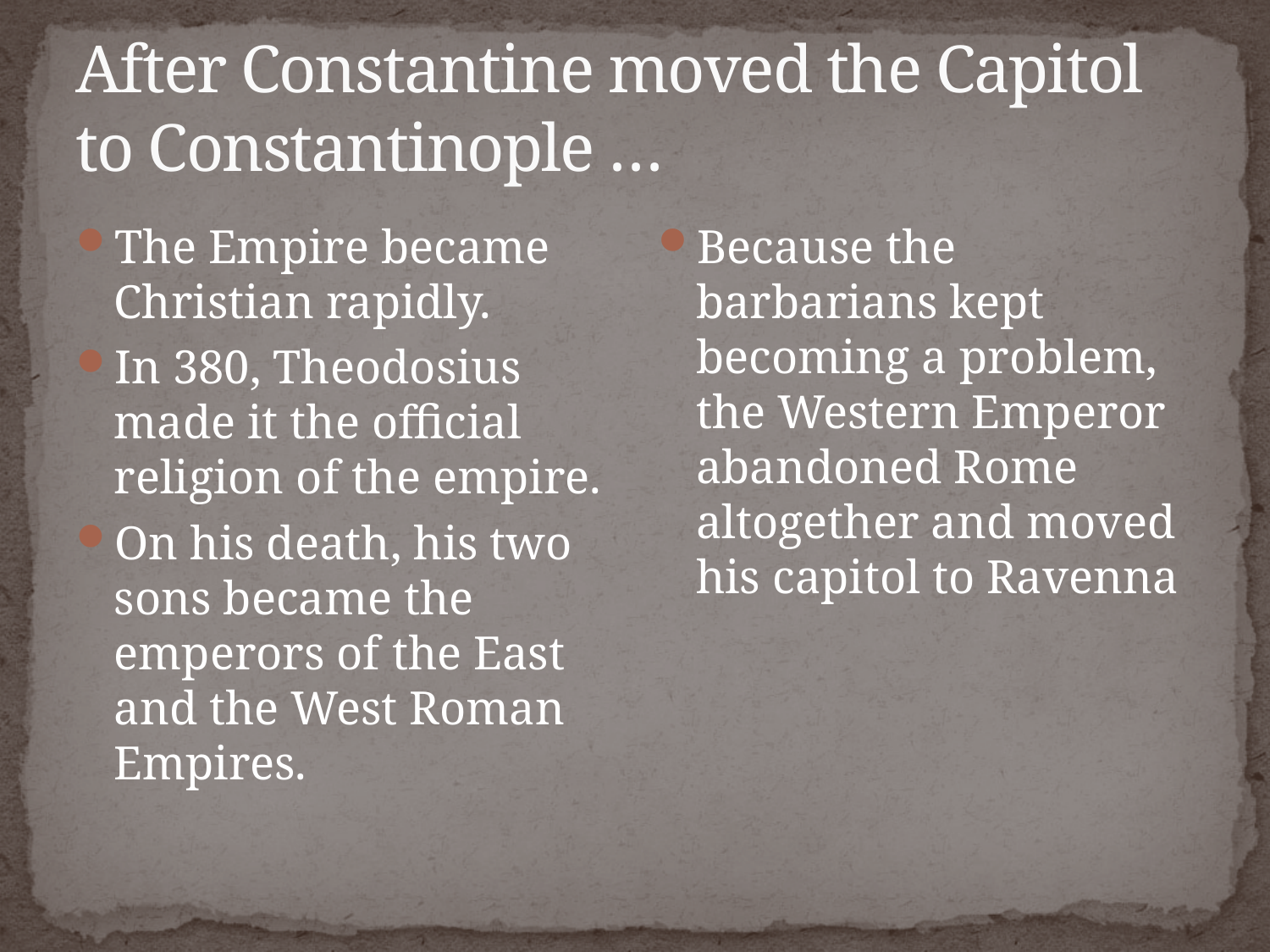

# After Constantine moved the Capitol to Constantinople …
The Empire became Christian rapidly.
In 380, Theodosius made it the official religion of the empire.
On his death, his two sons became the emperors of the East and the West Roman Empires.
Because the barbarians kept becoming a problem, the Western Emperor abandoned Rome altogether and moved his capitol to Ravenna